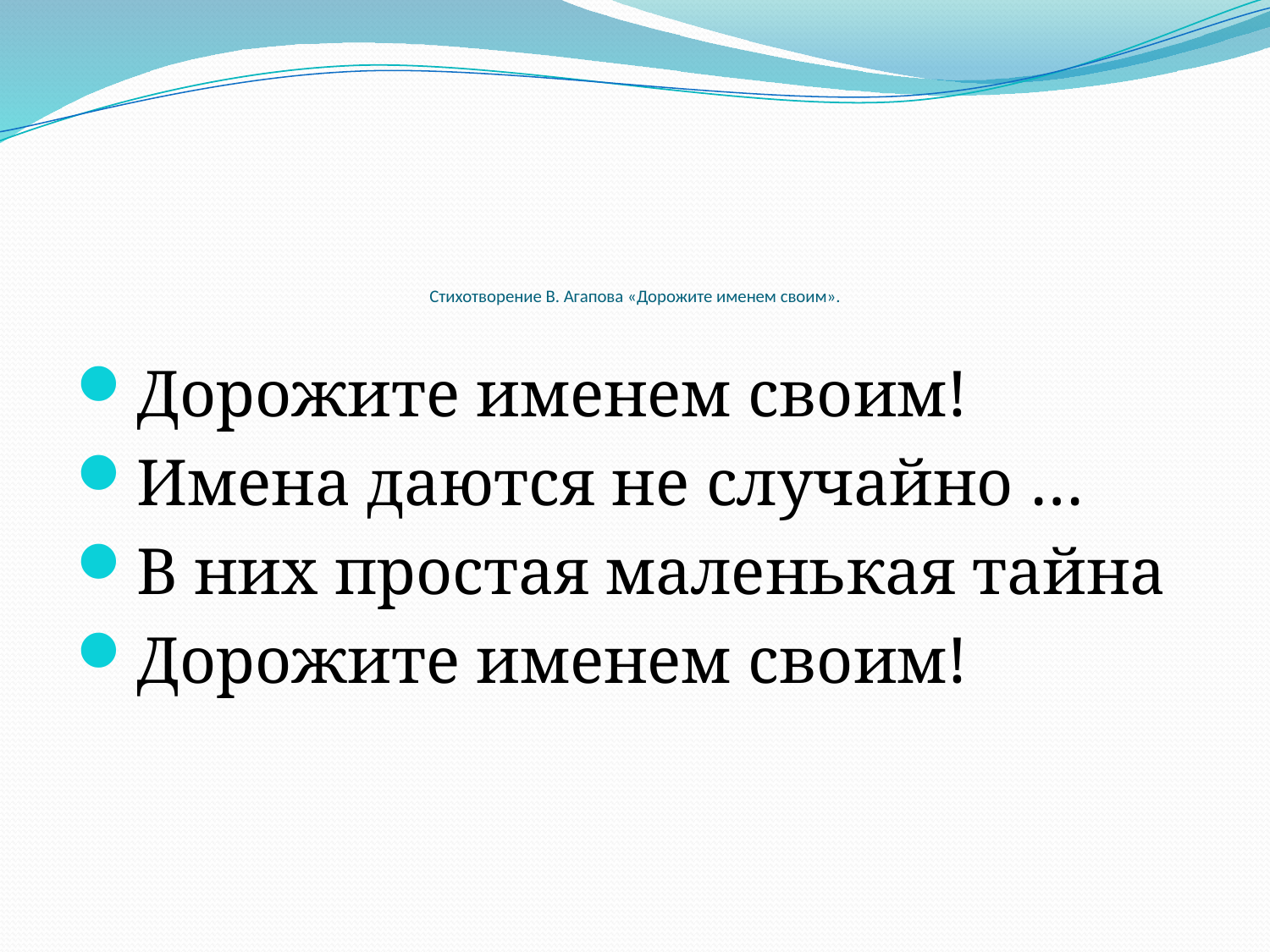

# Стихотворение В. Агапова «Дорожите именем своим».
Дорожите именем своим!
Имена даются не случайно …
В них простая маленькая тайна
Дорожите именем своим!